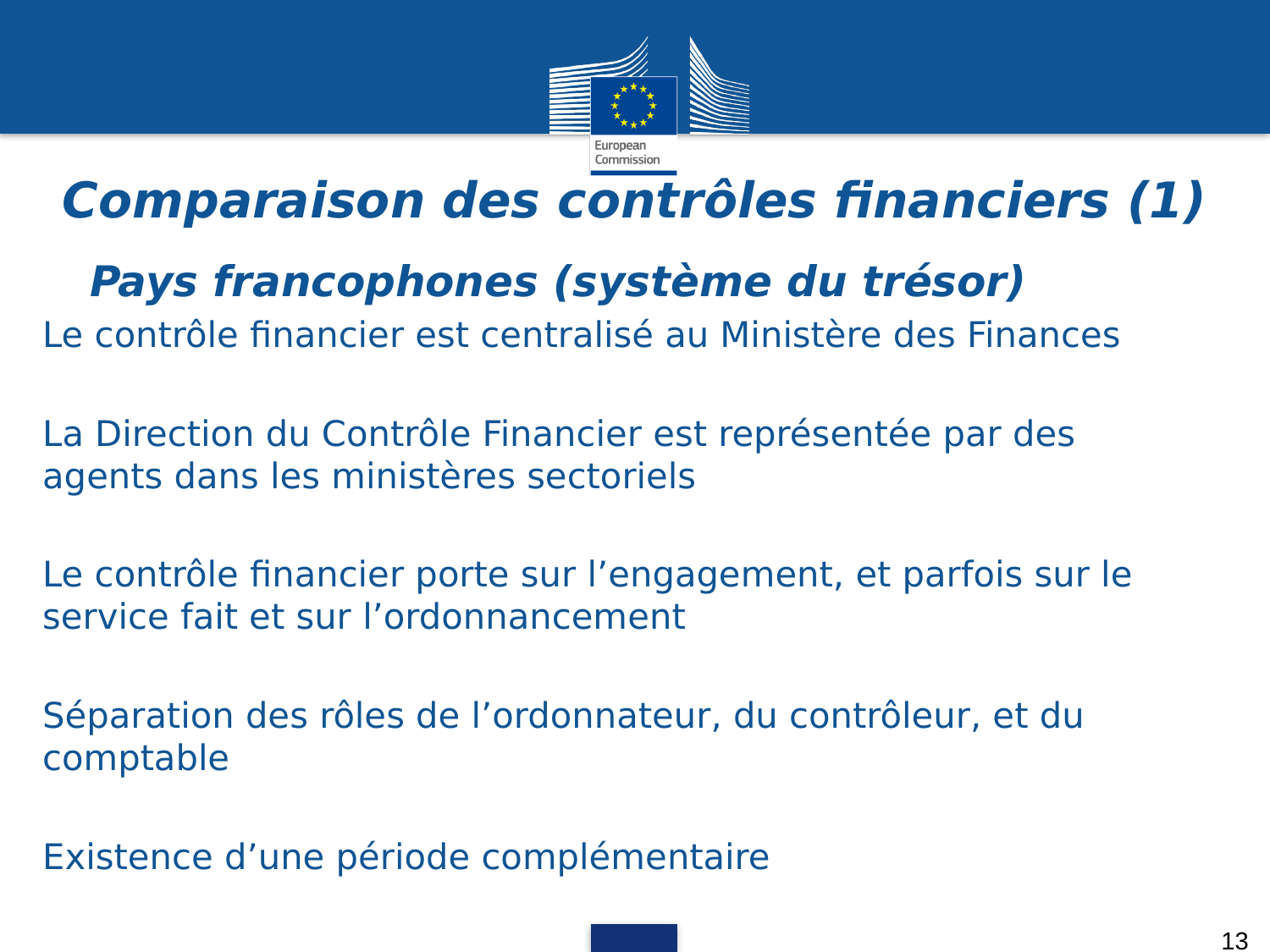

# Comparaison des contrôles financiers (1)
Pays francophones (système du trésor)
Le contrôle financier est centralisé au Ministère des Finances

La Direction du Contrôle Financier est représentée par des agents dans les ministères sectoriels

Le contrôle financier porte sur l’engagement, et parfois sur le service fait et sur l’ordonnancement

Séparation des rôles de l’ordonnateur, du contrôleur, et du comptable

Existence d’une période complémentaire

13